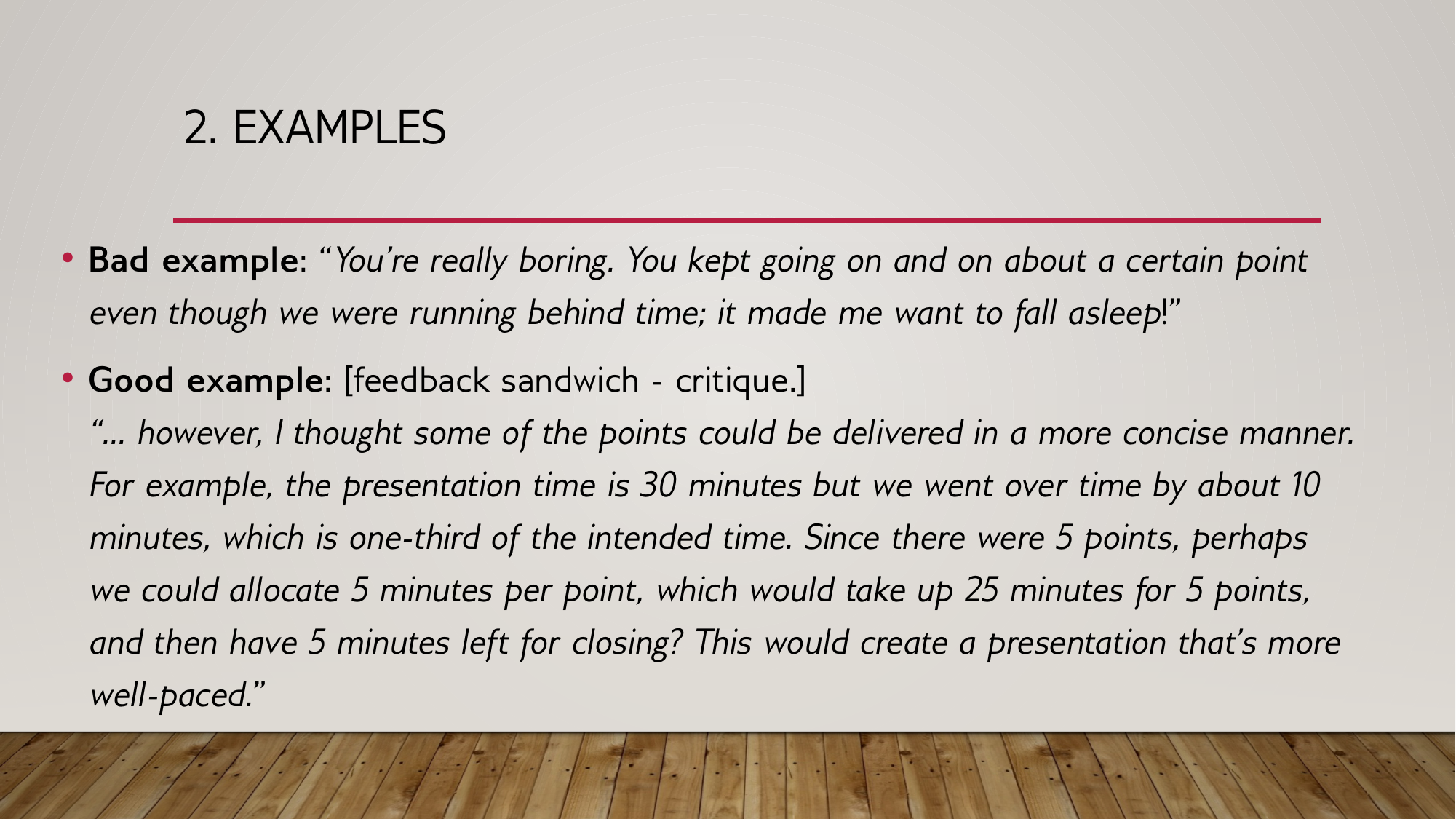

# 2. Examples
Bad example: “You’re really boring. You kept going on and on about a certain point even though we were running behind time; it made me want to fall asleep!”
Good example: [feedback sandwich - critique.] 
“… however, I thought some of the points could be delivered in a more concise manner. For example, the presentation time is 30 minutes but we went over time by about 10 minutes, which is one-third of the intended time. Since there were 5 points, perhaps we could allocate 5 minutes per point, which would take up 25 minutes for 5 points, and then have 5 minutes left for closing? This would create a presentation that’s more well-paced.”